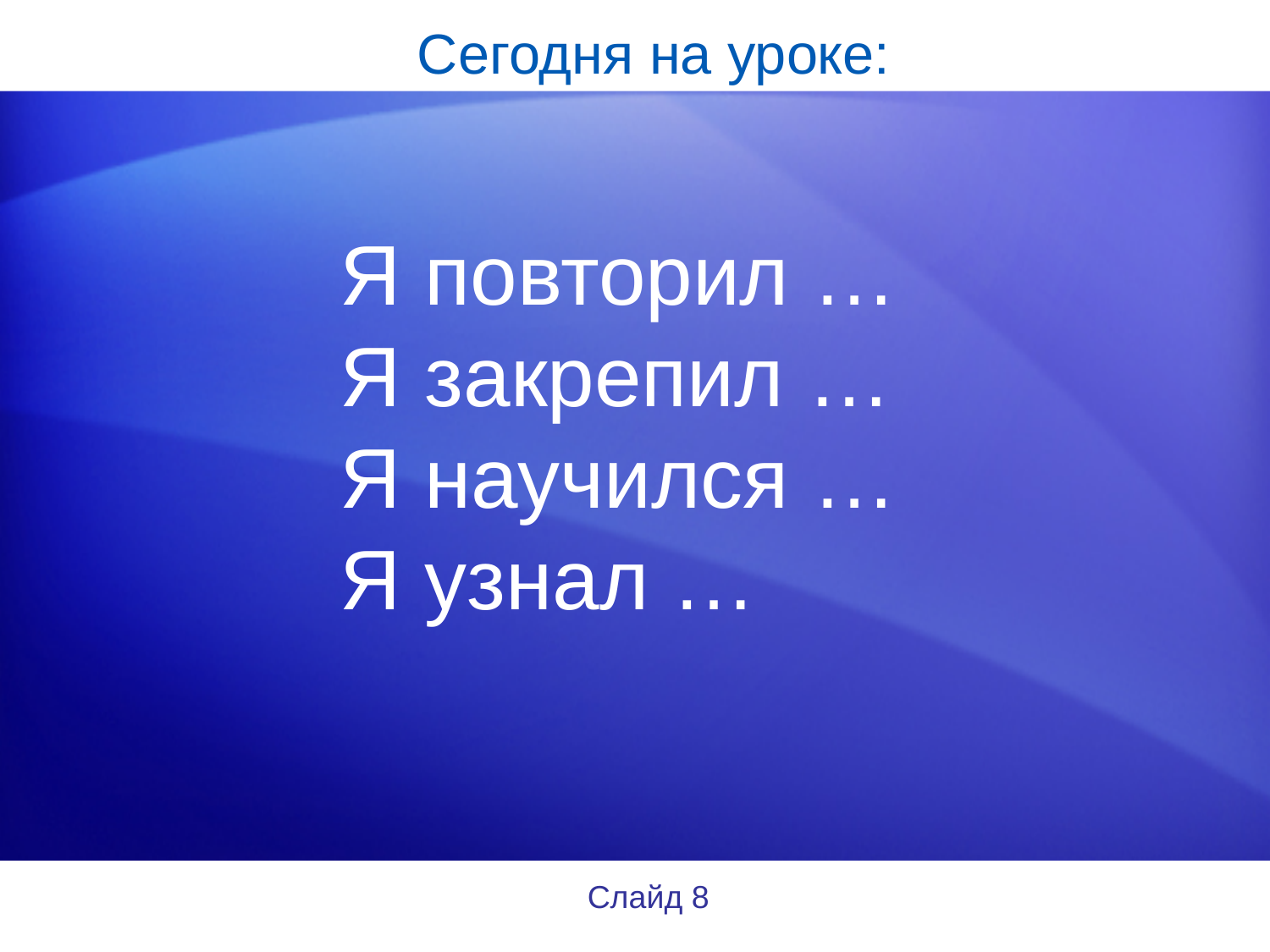

# Сегодня на уроке:
Я повторил …
Я закрепил …
Я научился …
Я узнал …
Слайд 8